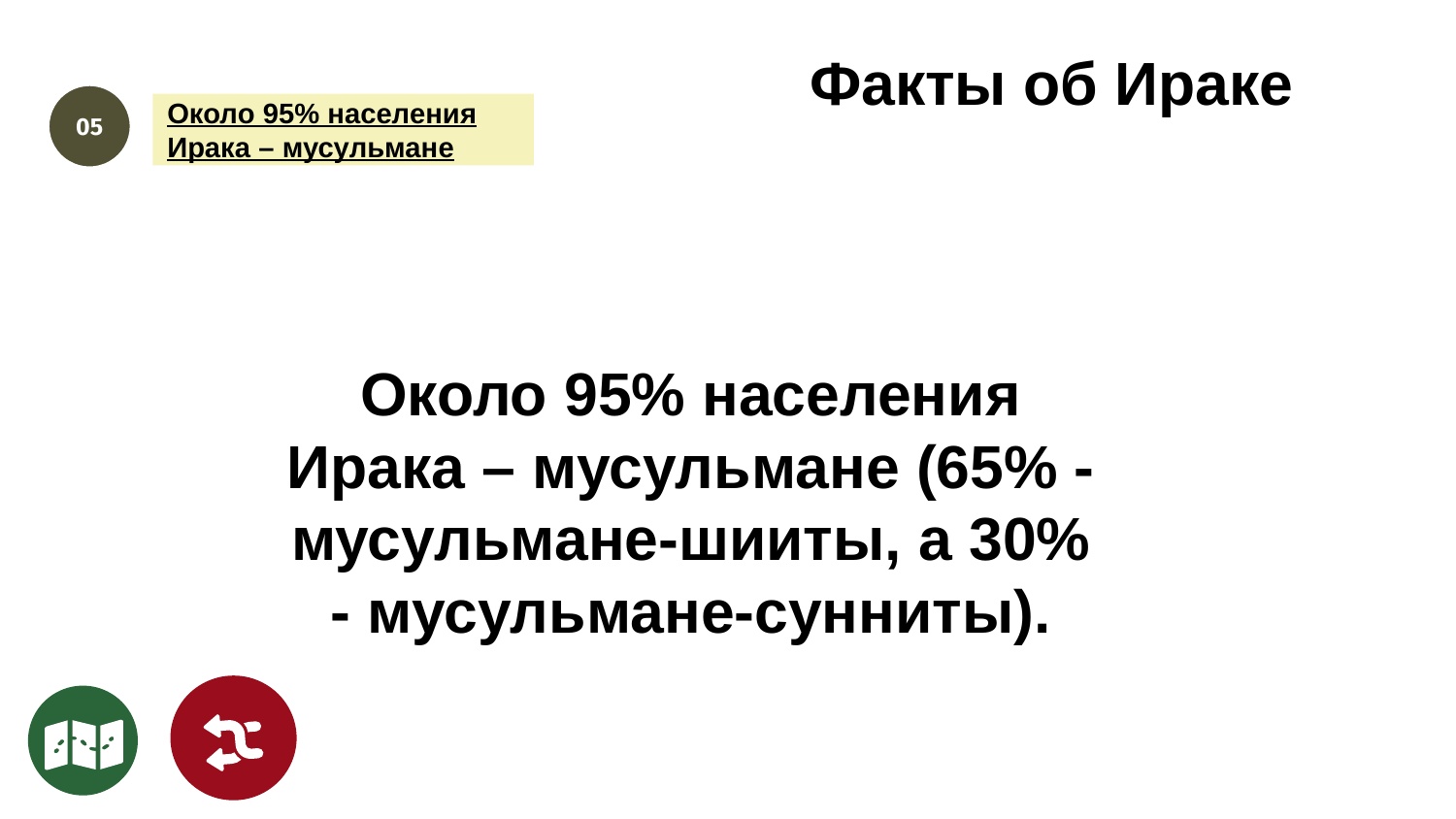

# Факты об Ираке

Около 95% населения Ирака – мусульмане
05

Около 95% населения Ирака – мусульмане (65% - мусульмане-шииты, а 30% - мусульмане-сунниты).